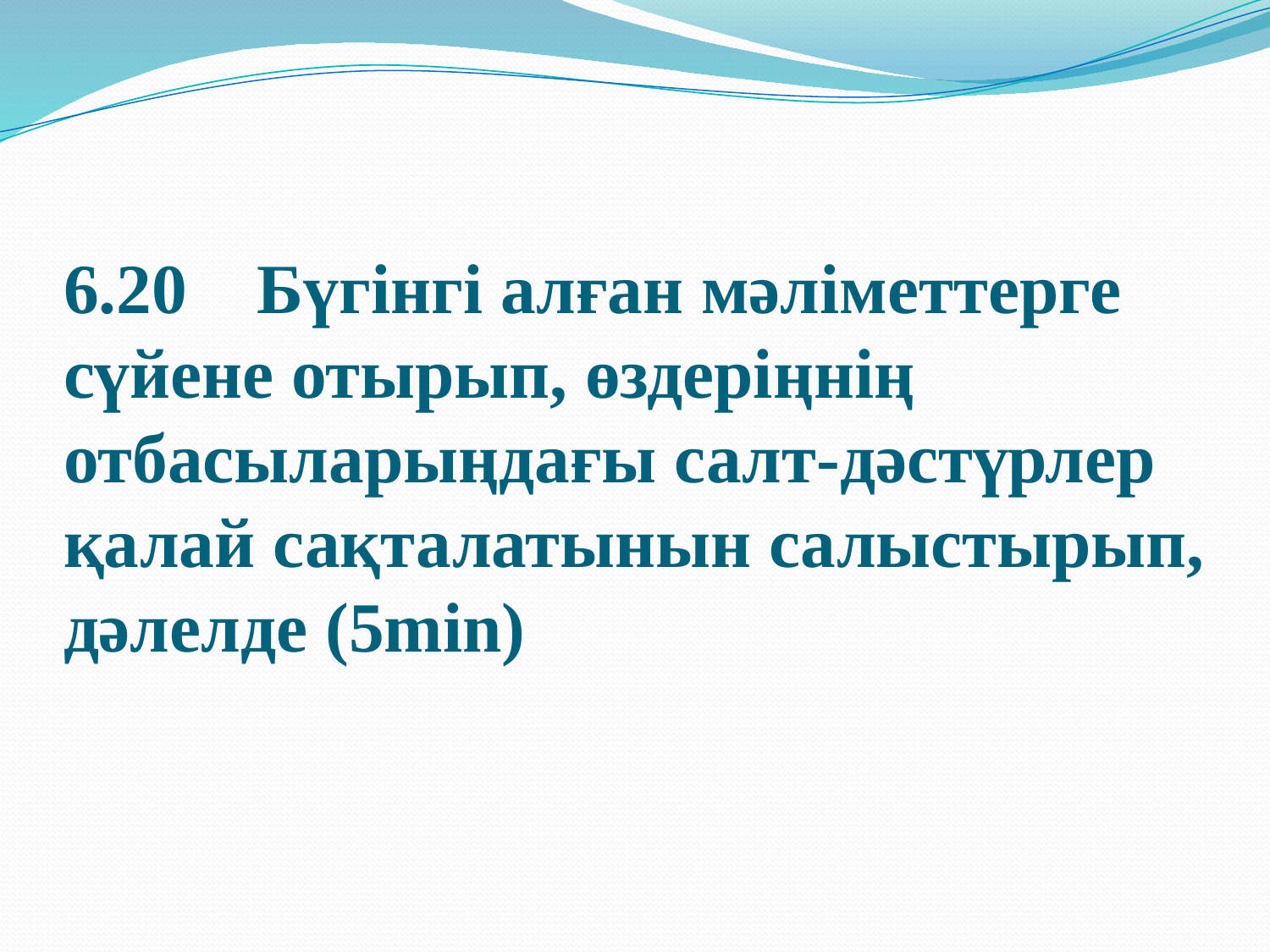

# 6.20    Бүгінгі алған мәліметтерге сүйене отырып, өздеріңнің отбасыларыңдағы салт-дәстүрлер қалай сақталатынын салыстырып, дәлелде (5min)